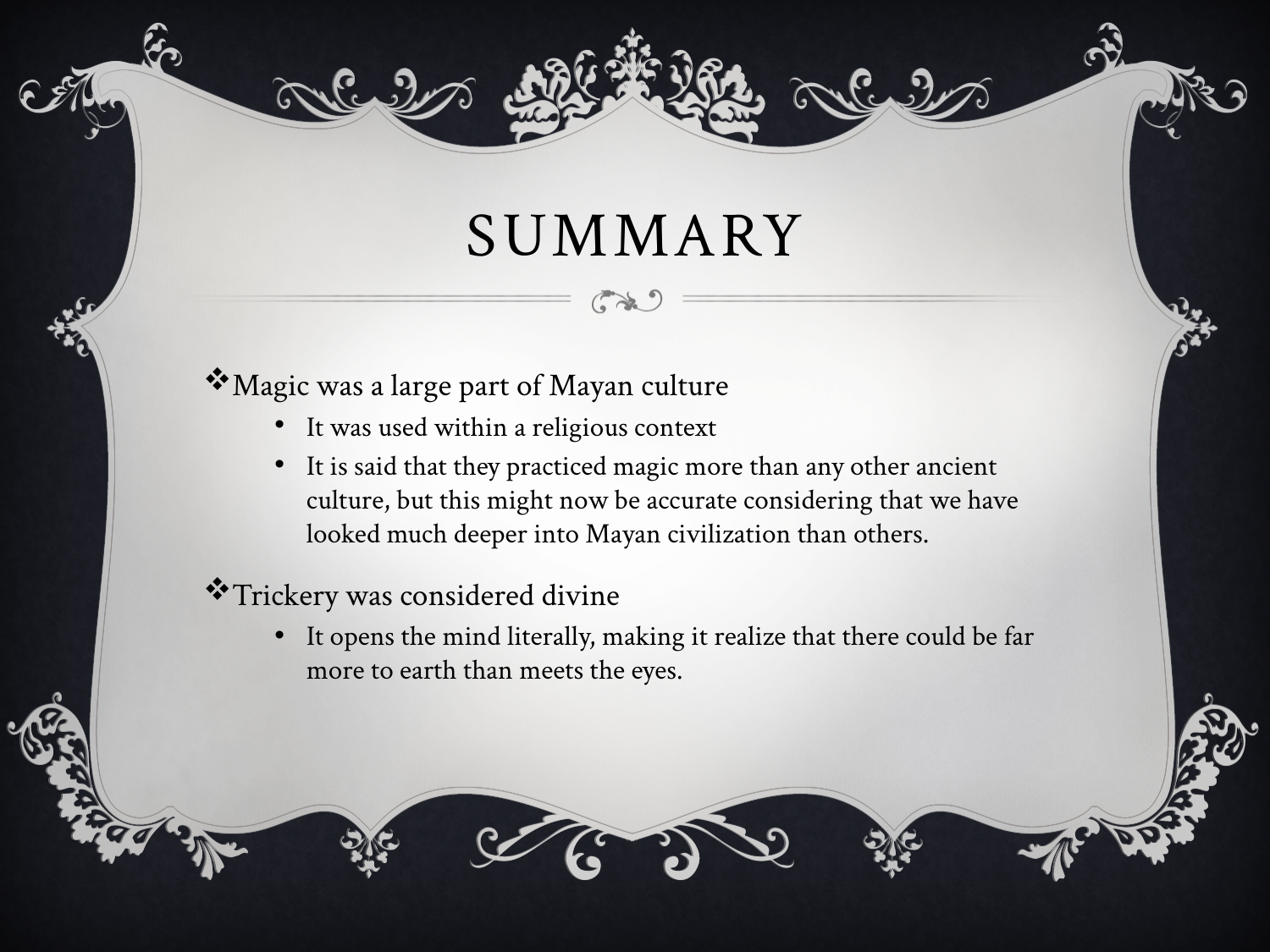

# Summary
Magic was a large part of Mayan culture
It was used within a religious context
It is said that they practiced magic more than any other ancient culture, but this might now be accurate considering that we have looked much deeper into Mayan civilization than others.
Trickery was considered divine
It opens the mind literally, making it realize that there could be far more to earth than meets the eyes.